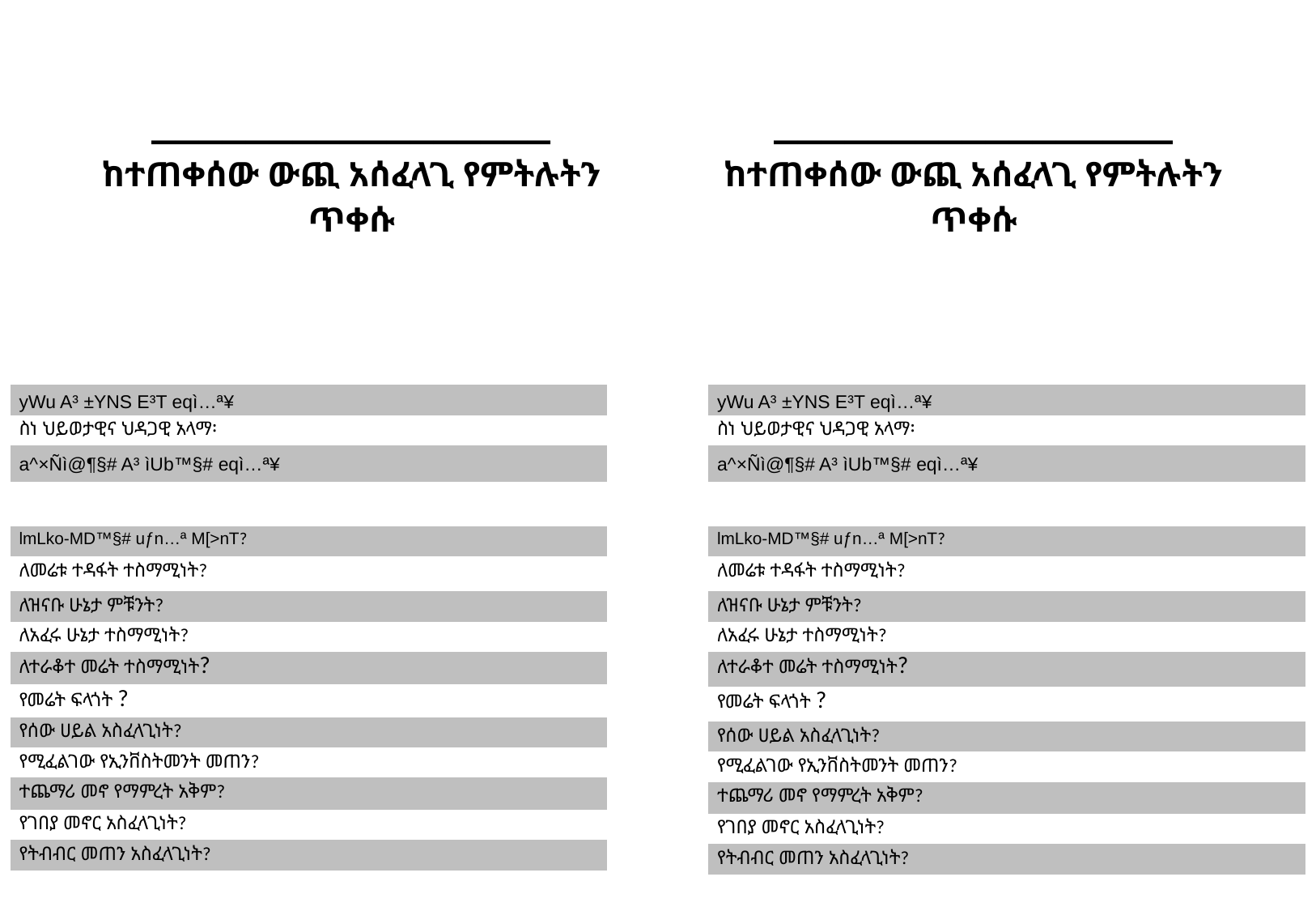

_________________
ከተጠቀሰው ውጪ አሰፈላጊ የምትሉትን ጥቀሱ

_________________
ከተጠቀሰው ውጪ አሰፈላጊ የምትሉትን ጥቀሱ
| yWu A³ ±YNS E³T eqì…ª¥ |  |
| --- | --- |
| ስነ ህይወታዊና ህዳጋዊ አላማ፡ |  |
| a^×Ñì@¶§# A³ ìUb™§# eqì…ª¥ |  |
| yWu A³ ±YNS E³T eqì…ª¥ |  |
| --- | --- |
| ስነ ህይወታዊና ህዳጋዊ አላማ፡ |  |
| a^×Ñì@¶§# A³ ìUb™§# eqì…ª¥ |  |
| lmLko-MD™§# uƒn…ª M[>nT? |  |
| --- | --- |
| ለመሬቱ ተዳፋት ተስማሚነት? |  |
| ለዝናቡ ሁኔታ ምቹንት? |  |
| ለአፈሩ ሁኔታ ተስማሚነት? |  |
| ለተራቆተ መሬት ተስማሚነት? |  |
| የመሬት ፍላጎት ? |  |
| የሰው ሀይል አስፈላጊነት? |  |
| የሚፈልገው የኢንቨስትመንት መጠን? |  |
| ተጨማሪ መኖ የማምረት አቅም? |  |
| የገበያ መኖር አስፈላጊነት? |  |
| የትብብር መጠን አስፈላጊነት? |  |
| lmLko-MD™§# uƒn…ª M[>nT? |  |
| --- | --- |
| ለመሬቱ ተዳፋት ተስማሚነት? |  |
| ለዝናቡ ሁኔታ ምቹንት? |  |
| ለአፈሩ ሁኔታ ተስማሚነት? |  |
| ለተራቆተ መሬት ተስማሚነት? |  |
| የመሬት ፍላጎት ? |  |
| የሰው ሀይል አስፈላጊነት? |  |
| የሚፈልገው የኢንቨስትመንት መጠን? |  |
| ተጨማሪ መኖ የማምረት አቅም? |  |
| የገበያ መኖር አስፈላጊነት? |  |
| የትብብር መጠን አስፈላጊነት? |  |